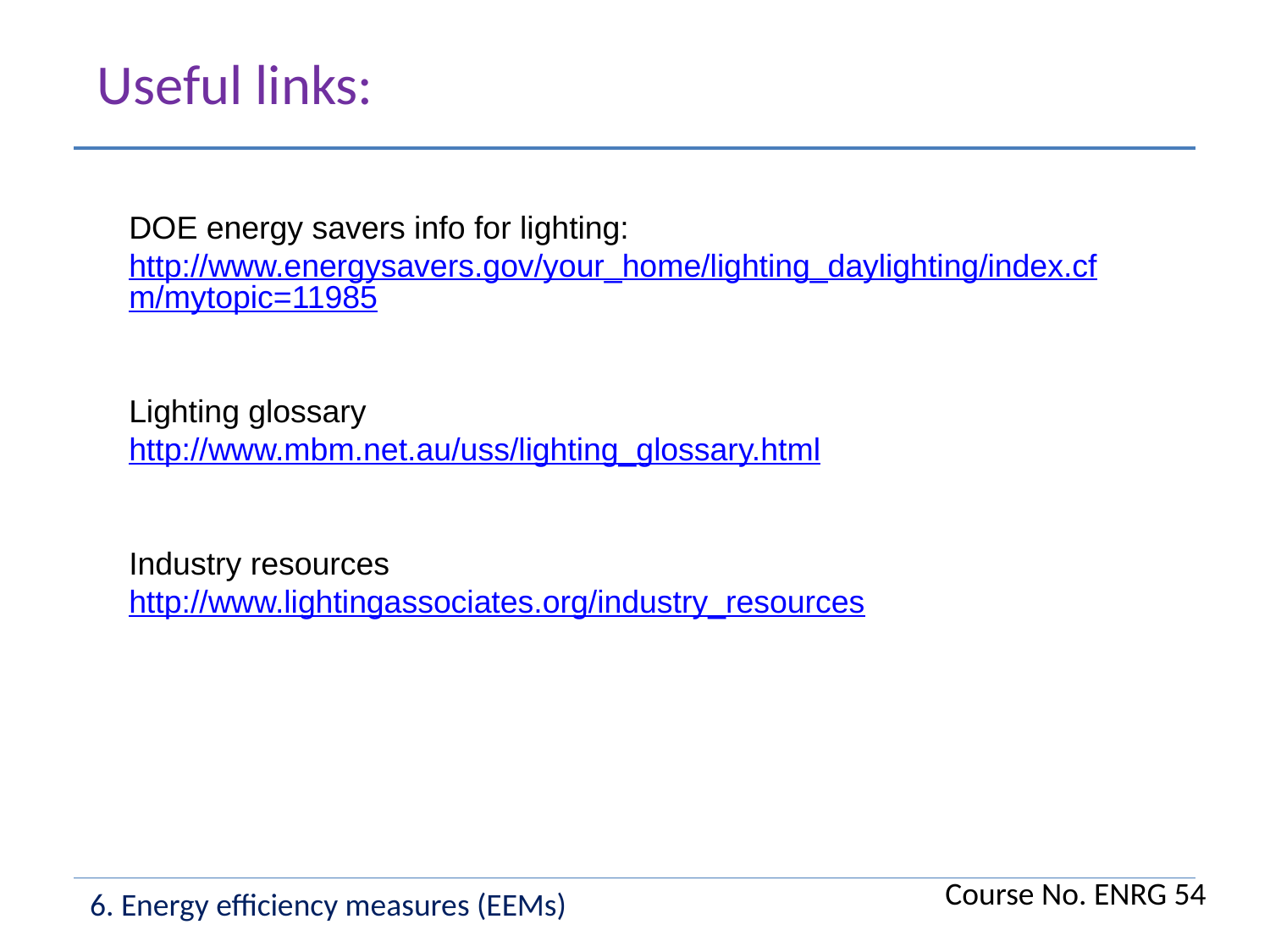

Useful links:
DOE energy savers info for lighting:
http://www.energysavers.gov/your_home/lighting_daylighting/index.cfm/mytopic=11985

Lighting glossary
http://www.mbm.net.au/uss/lighting_glossary.html

Industry resources
http://www.lightingassociates.org/industry_resources

Course No. ENRG 54
6. Energy efficiency measures (EEMs)